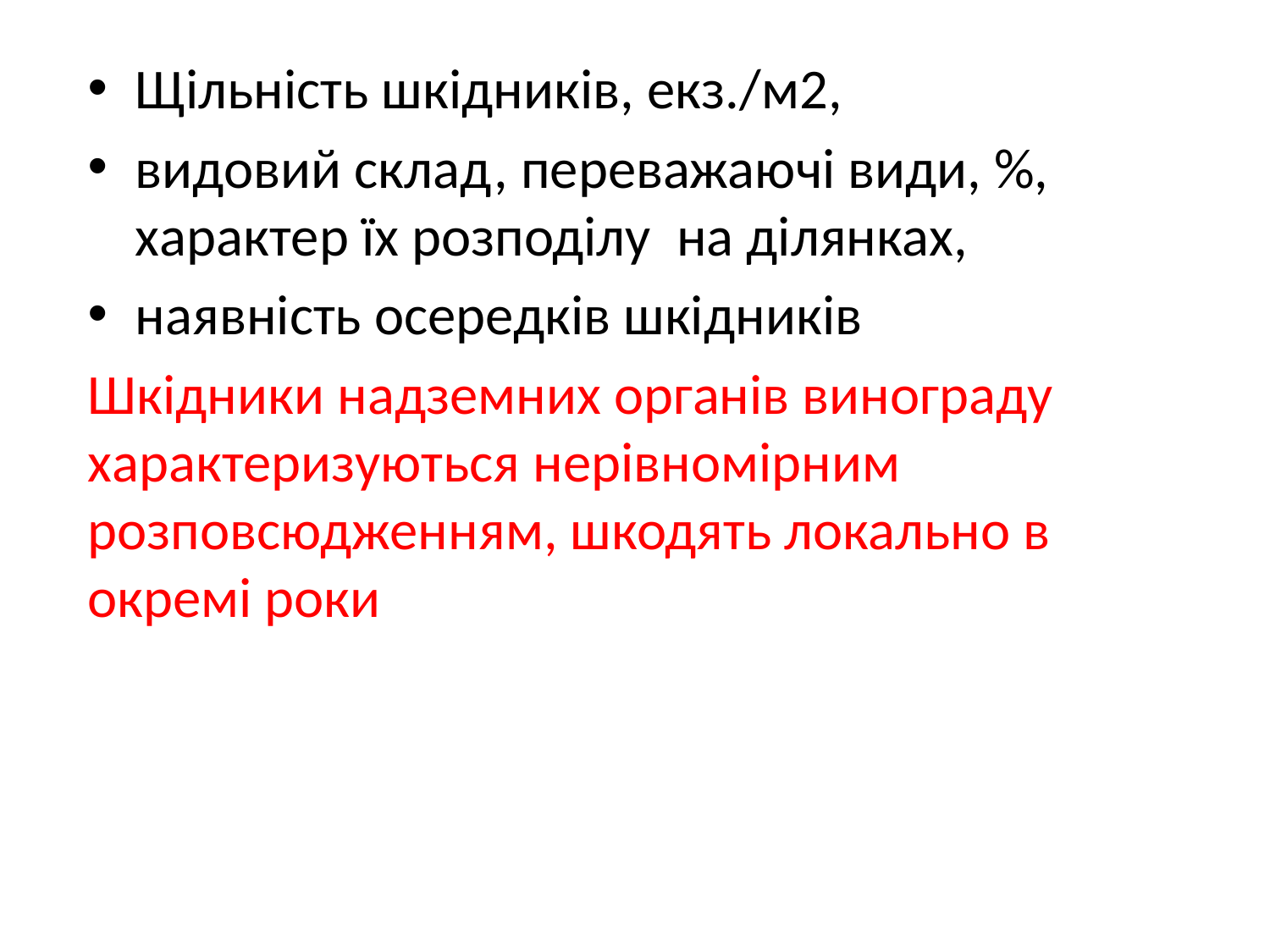

Щільність шкідників, екз./м2,
видовий склад, переважаючі види, %, характер їх розподілу  на ділянках,
наявність осередків шкідників
Шкідники надземних органів винограду характеризуються нерівномірним розповсюдженням, шкодять локально в окремі роки